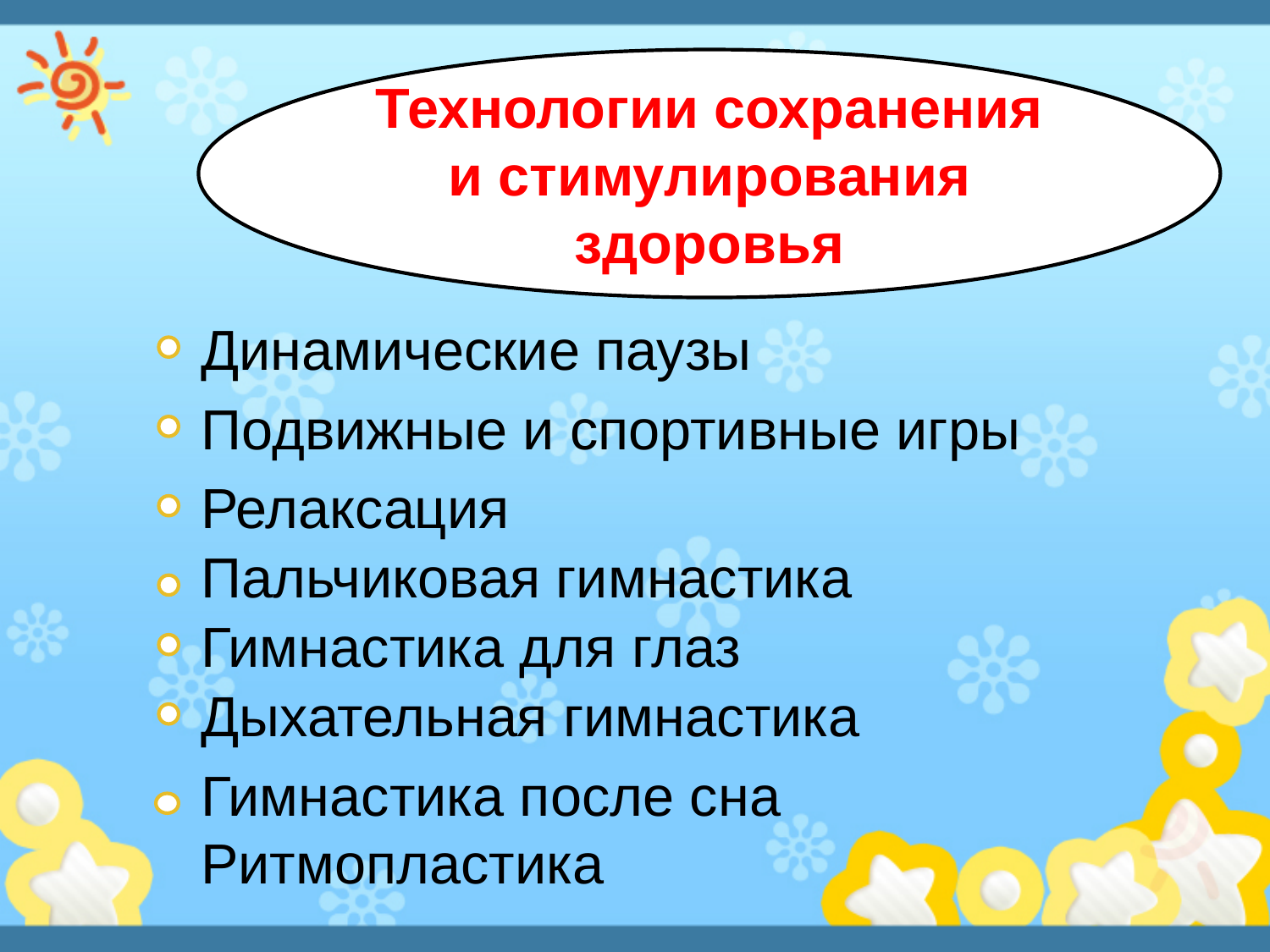

Технологии сохранения и стимулирования здоровья
Динамические паузы

Подвижные и спортивные игры

Релаксация

Пальчиковая гимнастика

Гимнастика для глаз

Дыхательная гимнастика

Гимнастика после сна
Ритмопластика